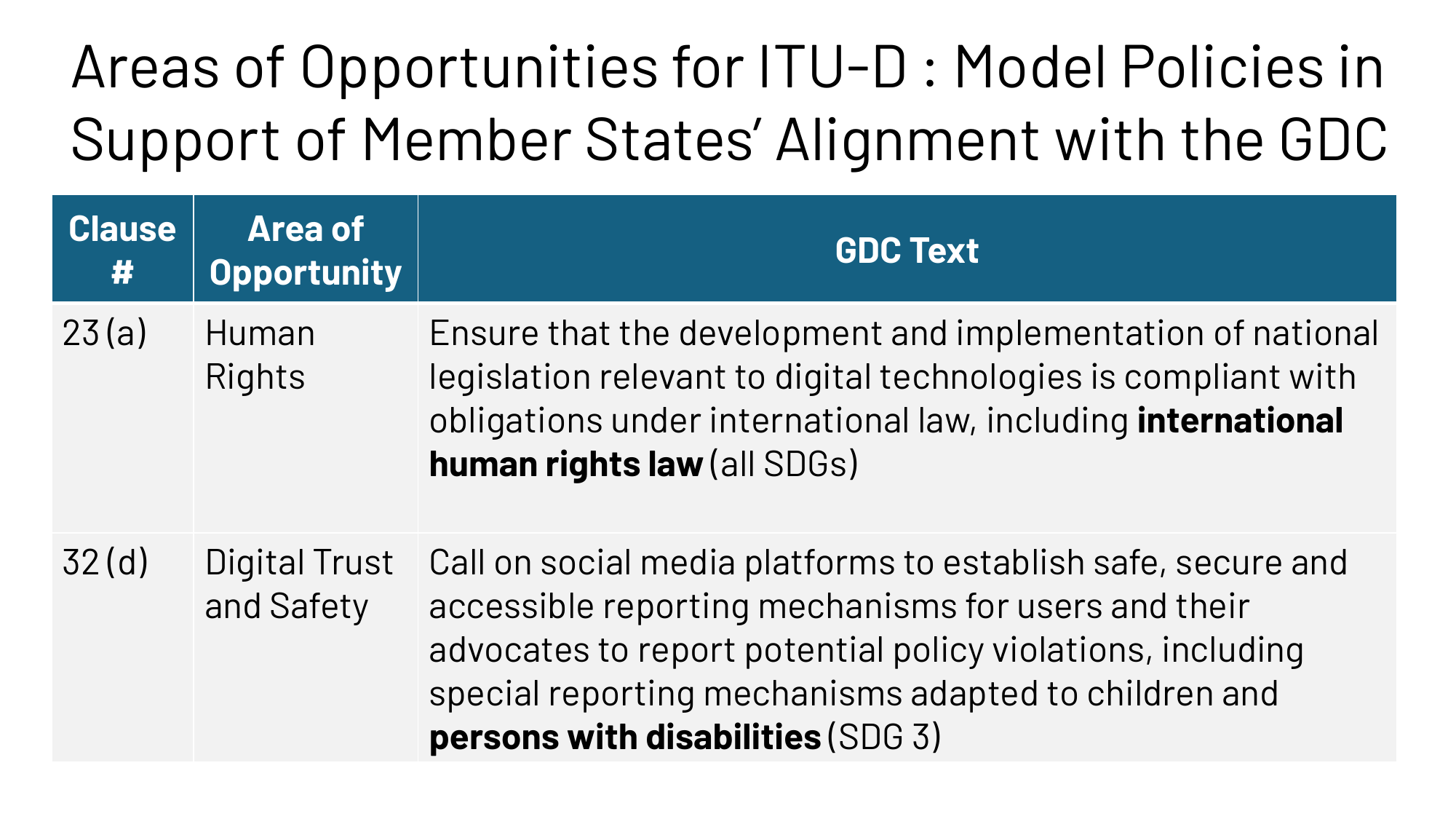

# Areas of Opportunities for ITU-D : Model Policies in Support of Member States’ Alignment with the GDC
| Clause # | Area of Opportunity | GDC Text |
| --- | --- | --- |
| 23 (a) | Human Rights | Ensure that the development and implementation of national legislation relevant to digital technologies is compliant with obligations under international law, including international human rights law (all SDGs) |
| 32 (d) | Digital Trust and Safety | Call on social media platforms to establish safe, secure and accessible reporting mechanisms for users and their advocates to report potential policy violations, including special reporting mechanisms adapted to children and persons with disabilities (SDG 3) |
9